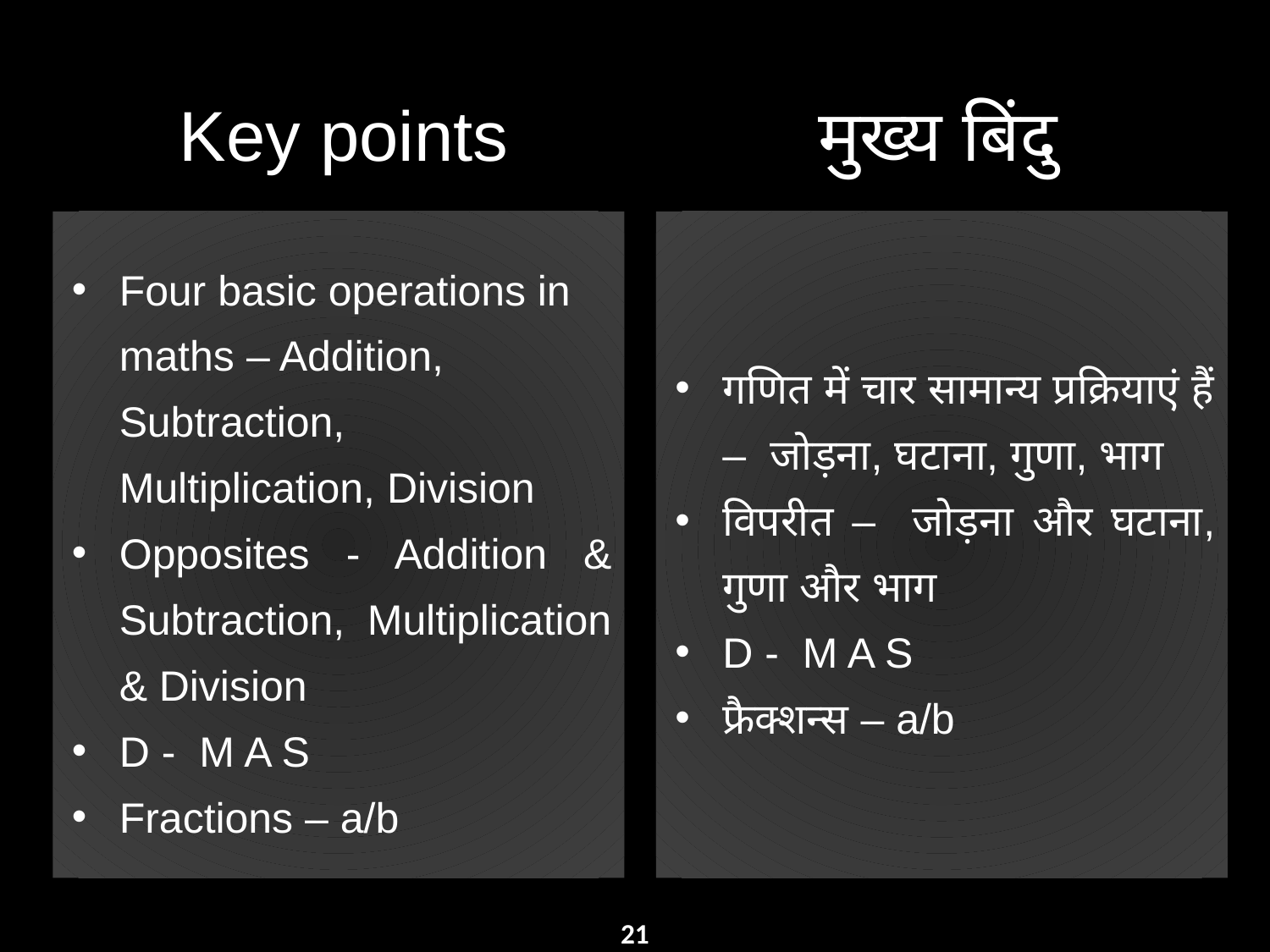

Key points
मुख्य बिंदु
Four basic operations in maths – Addition, Subtraction, Multiplication, Division
Opposites - Addition & Subtraction, Multiplication & Division
D -  M A S
Fractions – a/b
गणित में चार सामान्य प्रक्रियाएं हैं –  जोड़ना, घटाना, गुणा, भाग
विपरीत –  जोड़ना और घटाना, गुणा और भाग
D -  M A S
फ्रैक्शन्स – a/b
21